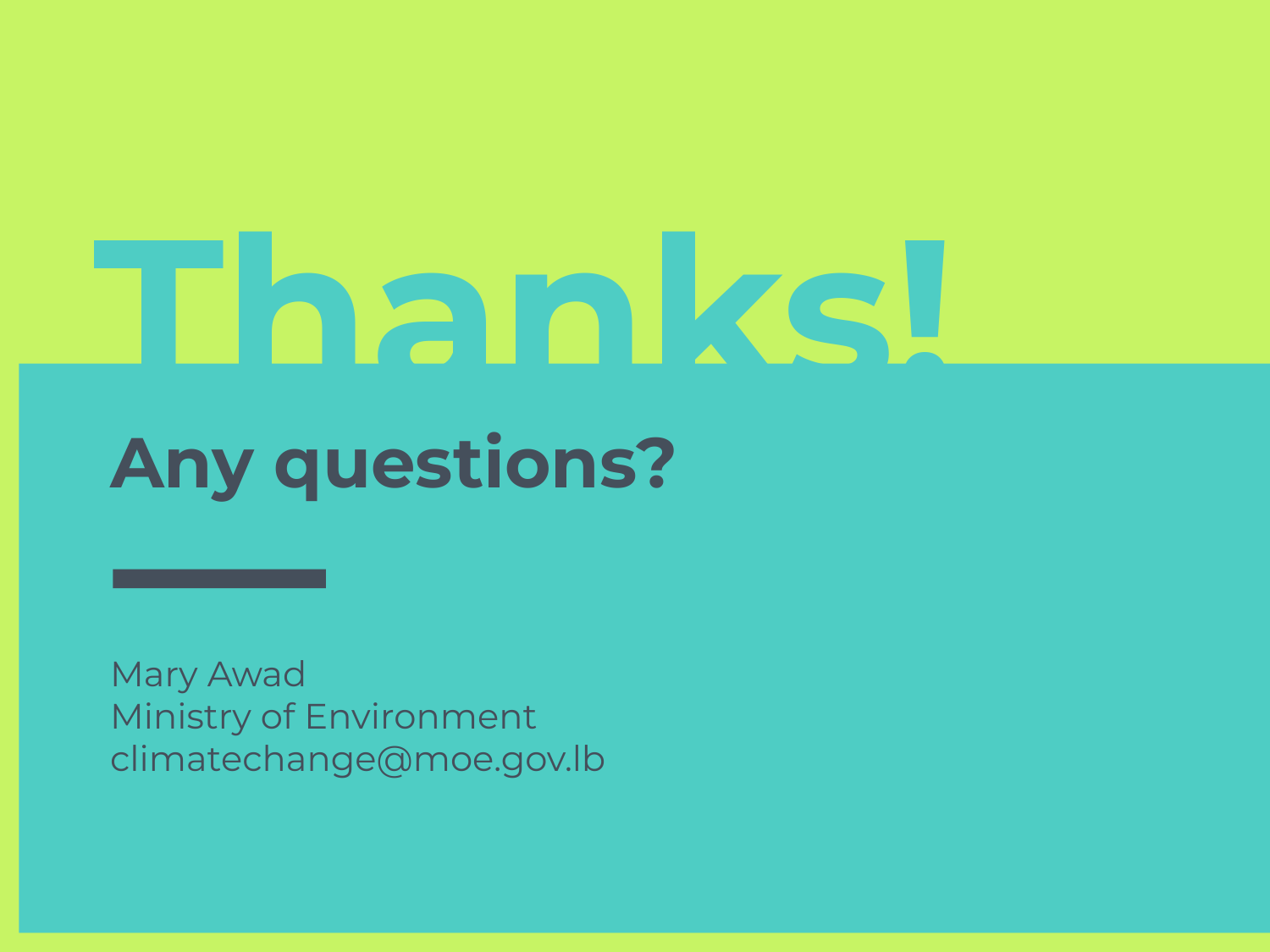

Thanks!
Any questions?

Mary Awad
Ministry of Environment
climatechange@moe.gov.lb